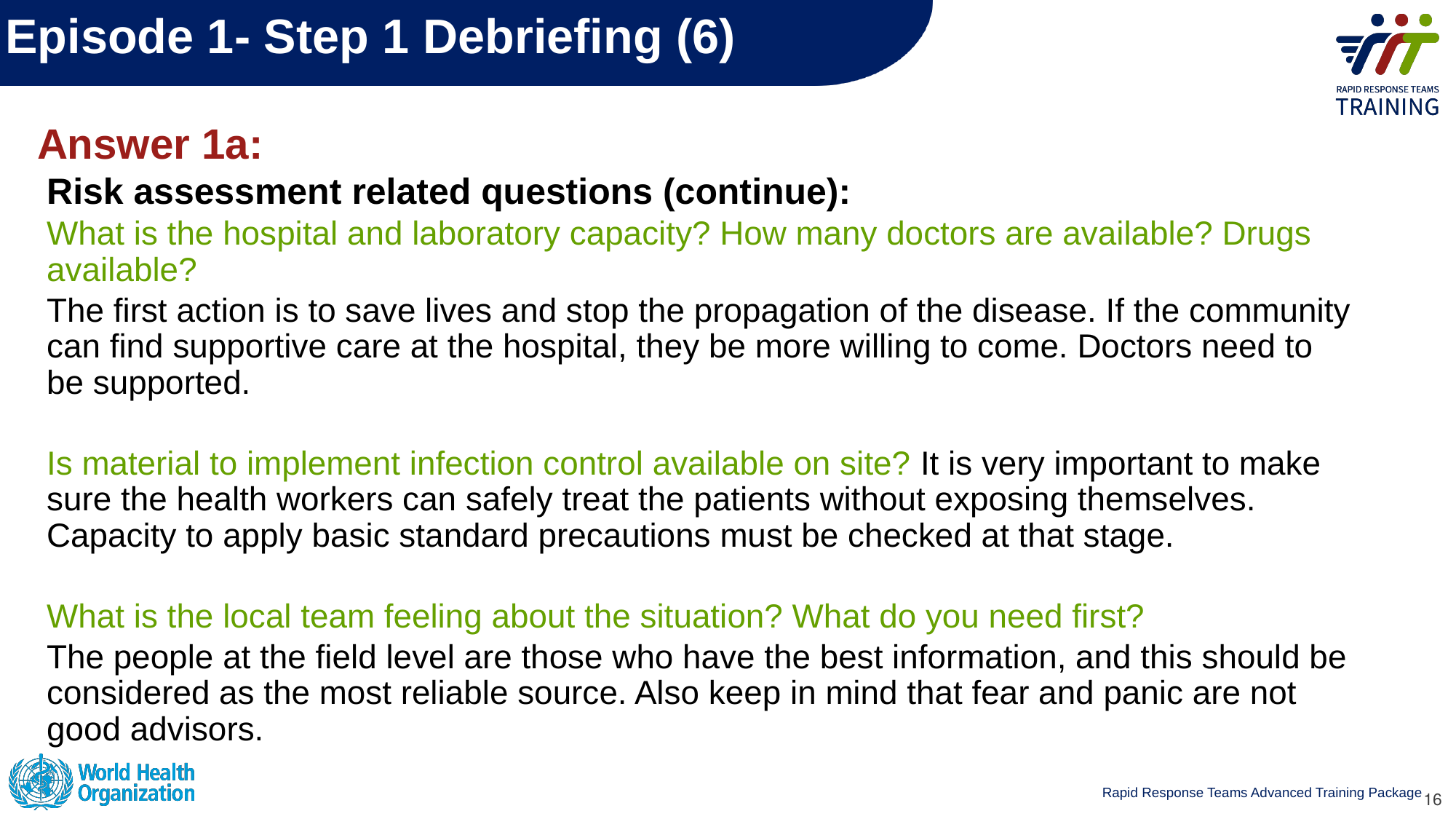

Episode 1- Step 1 Debriefing (6)
Answer 1a:
Risk assessment related questions (continue):
What is the hospital and laboratory capacity? How many doctors are available? Drugs available?
The first action is to save lives and stop the propagation of the disease. If the community can find supportive care at the hospital, they be more willing to come. Doctors need to be supported.

Is material to implement infection control available on site? It is very important to make sure the health workers can safely treat the patients without exposing themselves. Capacity to apply basic standard precautions must be checked at that stage.

What is the local team feeling about the situation? What do you need first?
The people at the field level are those who have the best information, and this should be considered as the most reliable source. Also keep in mind that fear and panic are not good advisors.